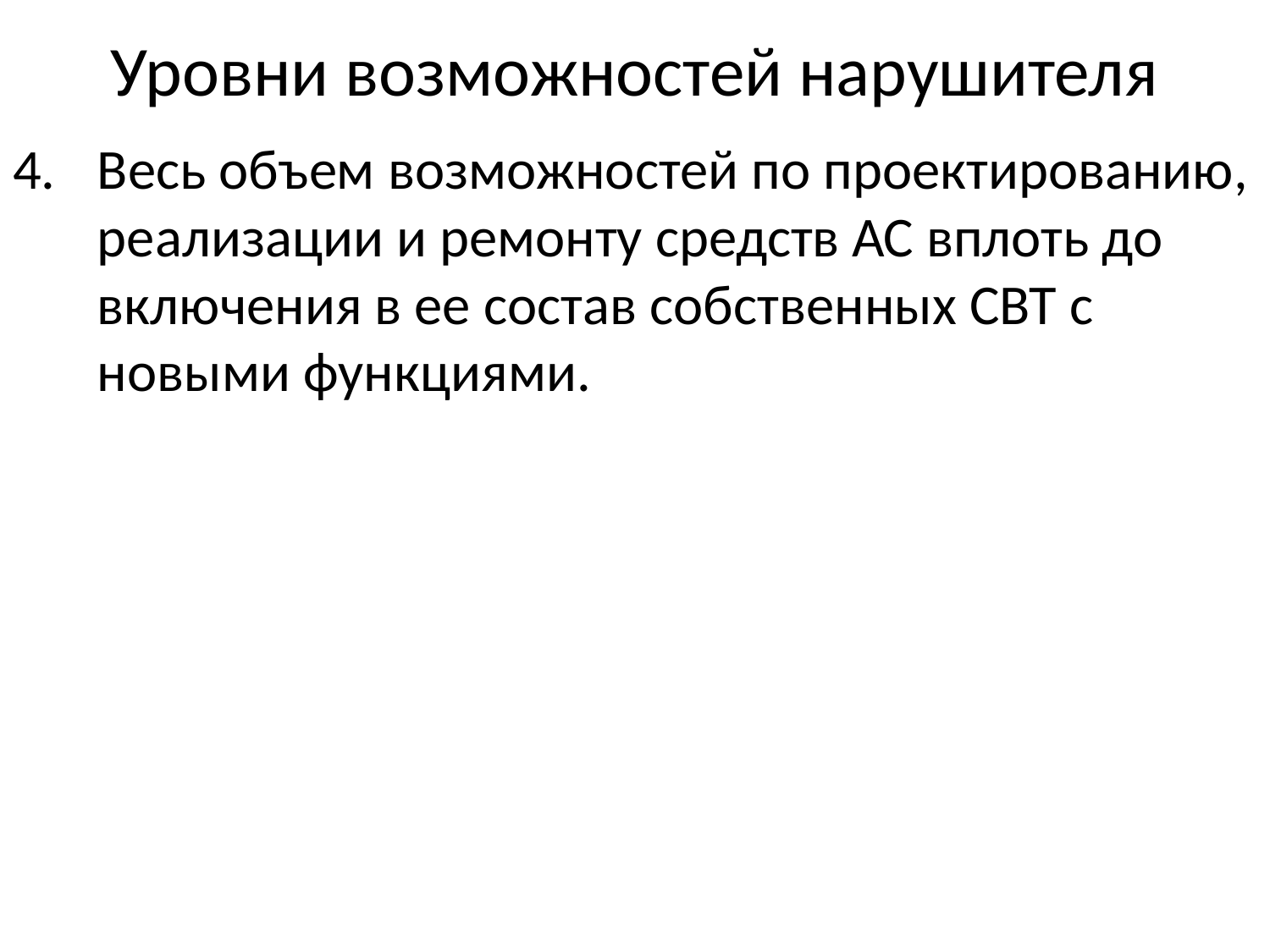

# Уровни возможностей нарушителя
Весь объем возможностей по проектированию, реализации и ремонту средств АС вплоть до включения в ее состав собственных СВТ с новыми функциями.